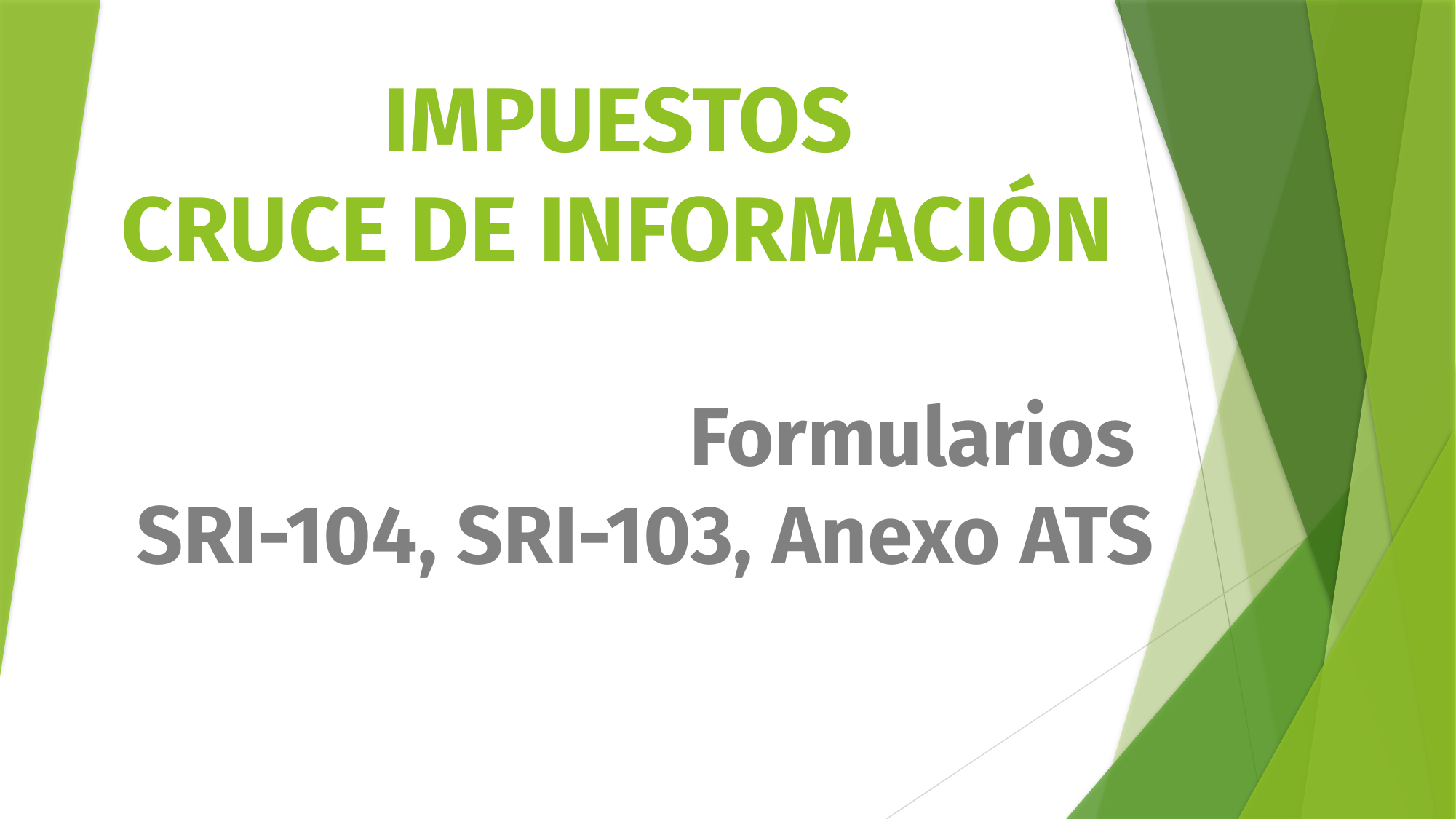

# IMPUESTOS CRUCE DE INFORMACIÓN
Formularios
SRI-104, SRI-103, Anexo ATS